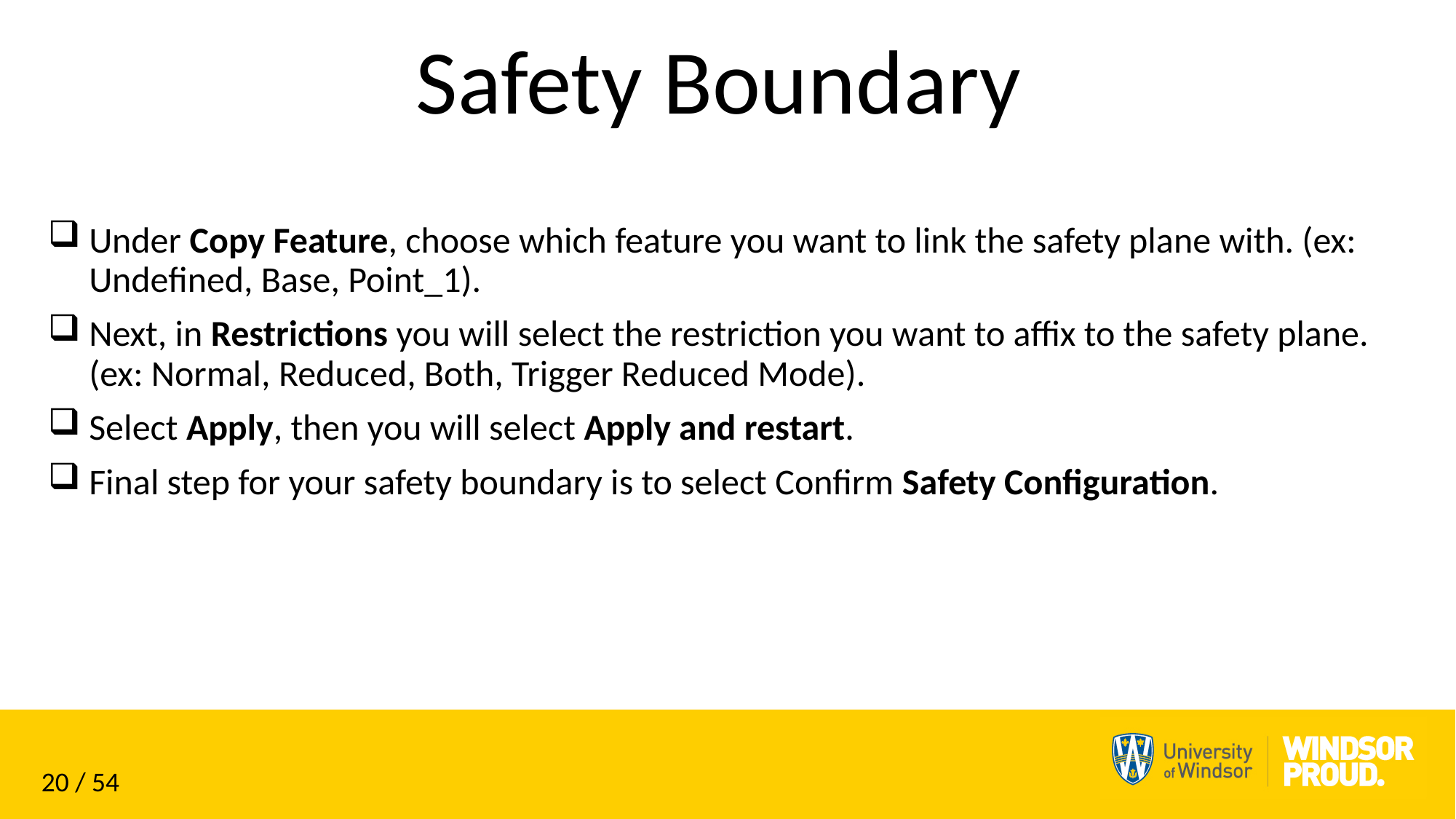

# Safety Boundary
Under Copy Feature, choose which feature you want to link the safety plane with. (ex: Undefined, Base, Point_1).
Next, in Restrictions you will select the restriction you want to affix to the safety plane. (ex: Normal, Reduced, Both, Trigger Reduced Mode).
Select Apply, then you will select Apply and restart.
Final step for your safety boundary is to select Confirm Safety Configuration.

20